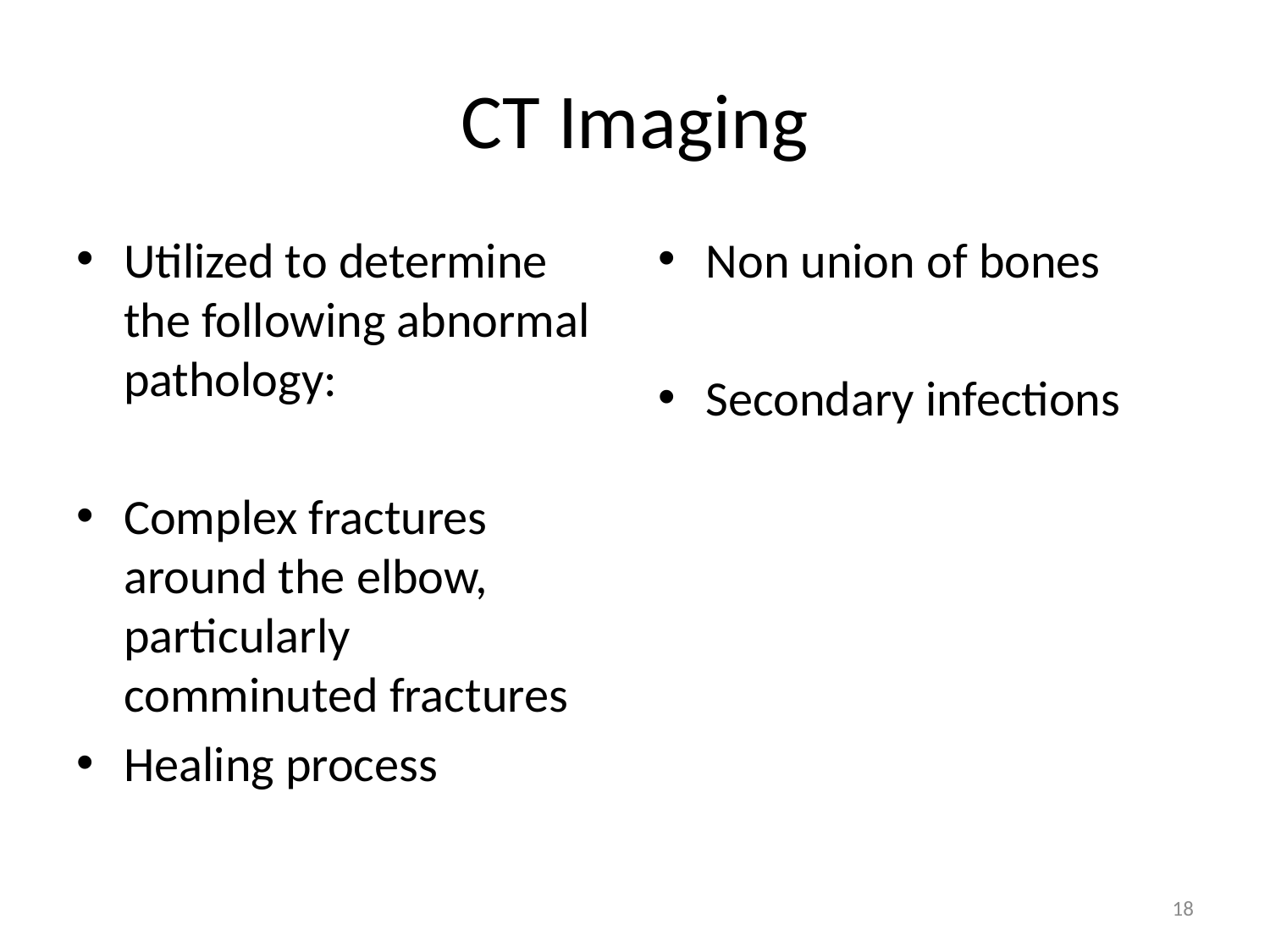

# CT Imaging
Utilized to determine the following abnormal pathology:

Complex fractures around the elbow, particularly comminuted fractures
Healing process
Non union of bones

Secondary infections
18